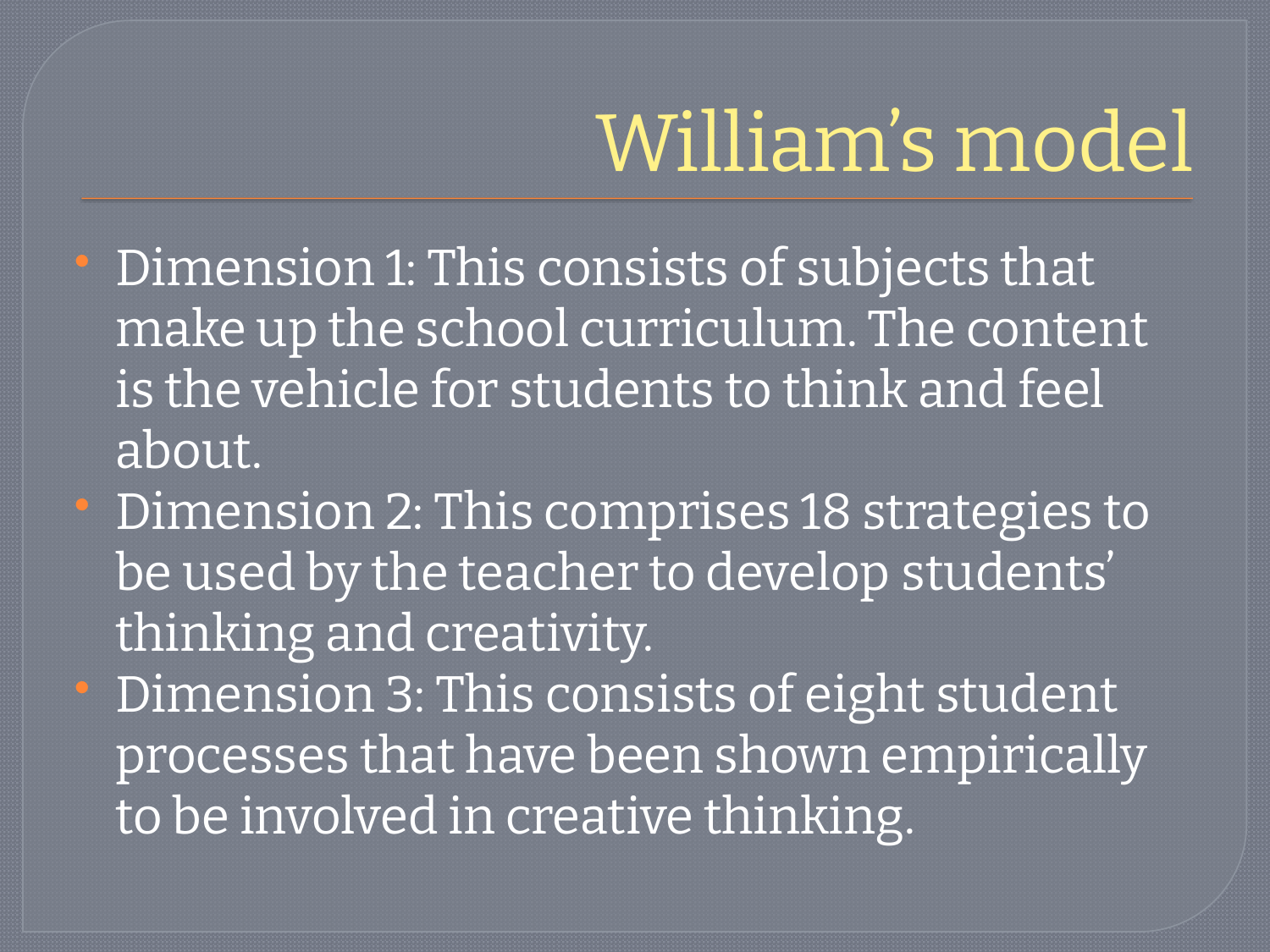

# William’s model
Dimension 1: This consists of subjects that make up the school curriculum. The content is the vehicle for students to think and feel about.
Dimension 2: This comprises 18 strategies to be used by the teacher to develop students’ thinking and creativity.
Dimension 3: This consists of eight student processes that have been shown empirically to be involved in creative thinking.